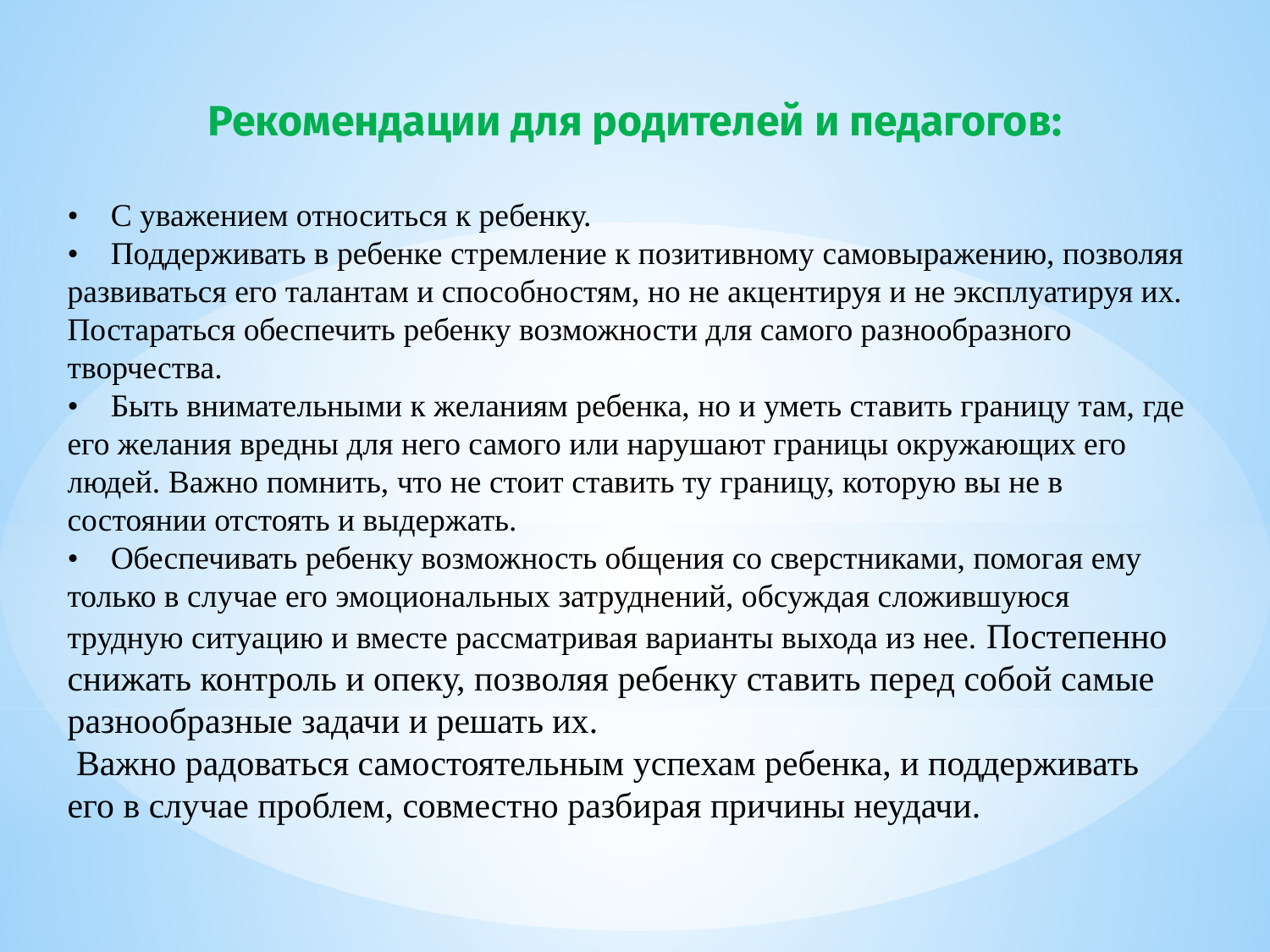

Рекомендации для родителей и педагогов:

•    С уважением относиться к ребенку.
•    Поддерживать в ребенке стремление к позитивному самовыражению, позволяя развиваться его талантам и способностям, но не акцентируя и не эксплуатируя их.
Постараться обеспечить ребенку возможности для самого разнообразного творчества.
•    Быть внимательными к желаниям ребенка, но и уметь ставить границу там, где его желания вредны для него самого или нарушают границы окружающих его людей. Важно помнить, что не стоит ставить ту границу, которую вы не в состоянии отстоять и выдержать.
•    Обеспечивать ребенку возможность общения со сверстниками, помогая ему только в случае его эмоциональных затруднений, обсуждая сложившуюся трудную ситуацию и вместе рассматривая варианты выхода из нее. Постепенно снижать контроль и опеку, позволяя ребенку ставить перед собой самые разнообразные задачи и решать их.
 Важно радоваться самостоятельным успехам ребенка, и поддерживать его в случае проблем, совместно разбирая причины неудачи.